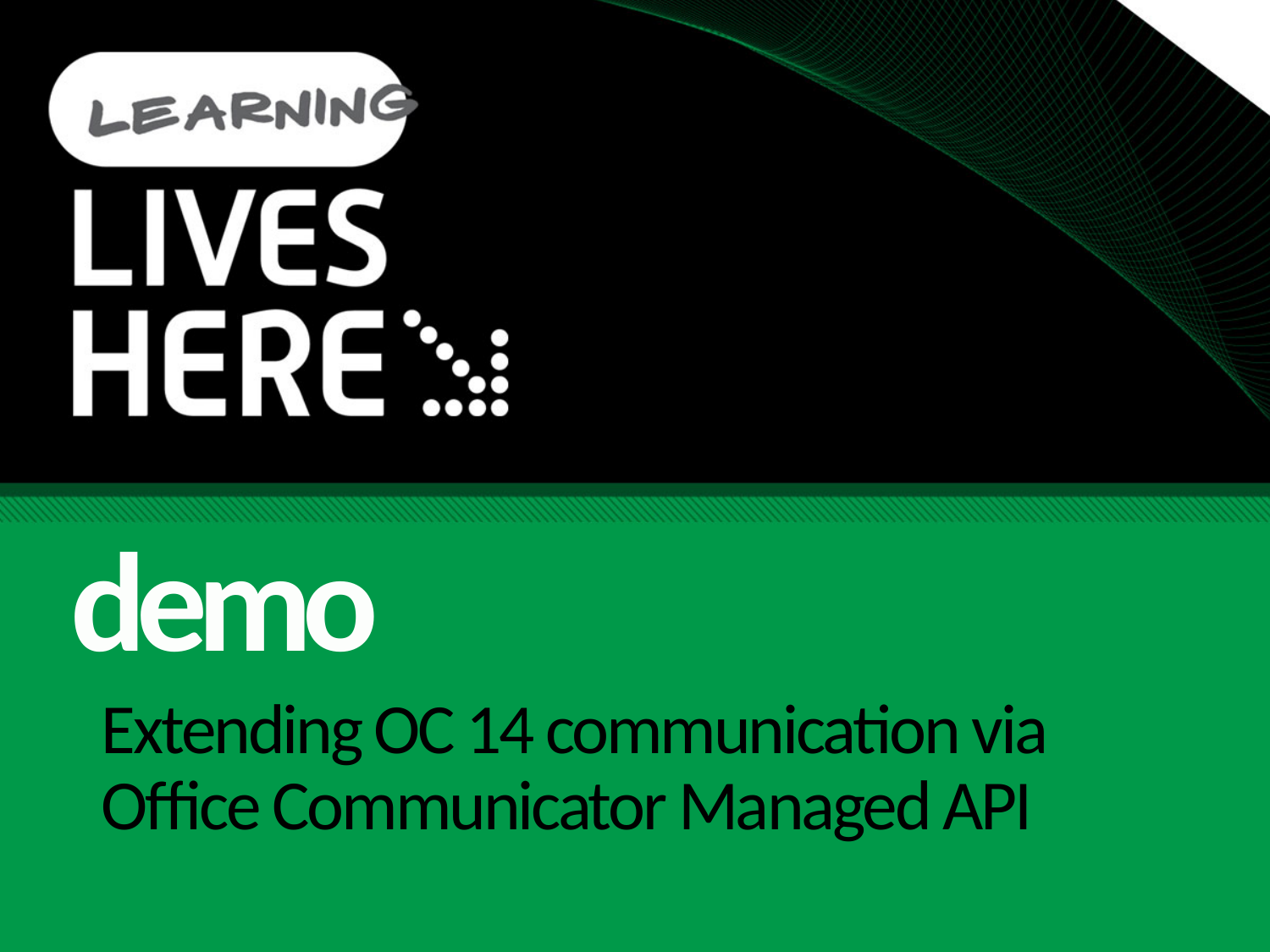

demo
# Extending OC 14 communication via Office Communicator Managed API